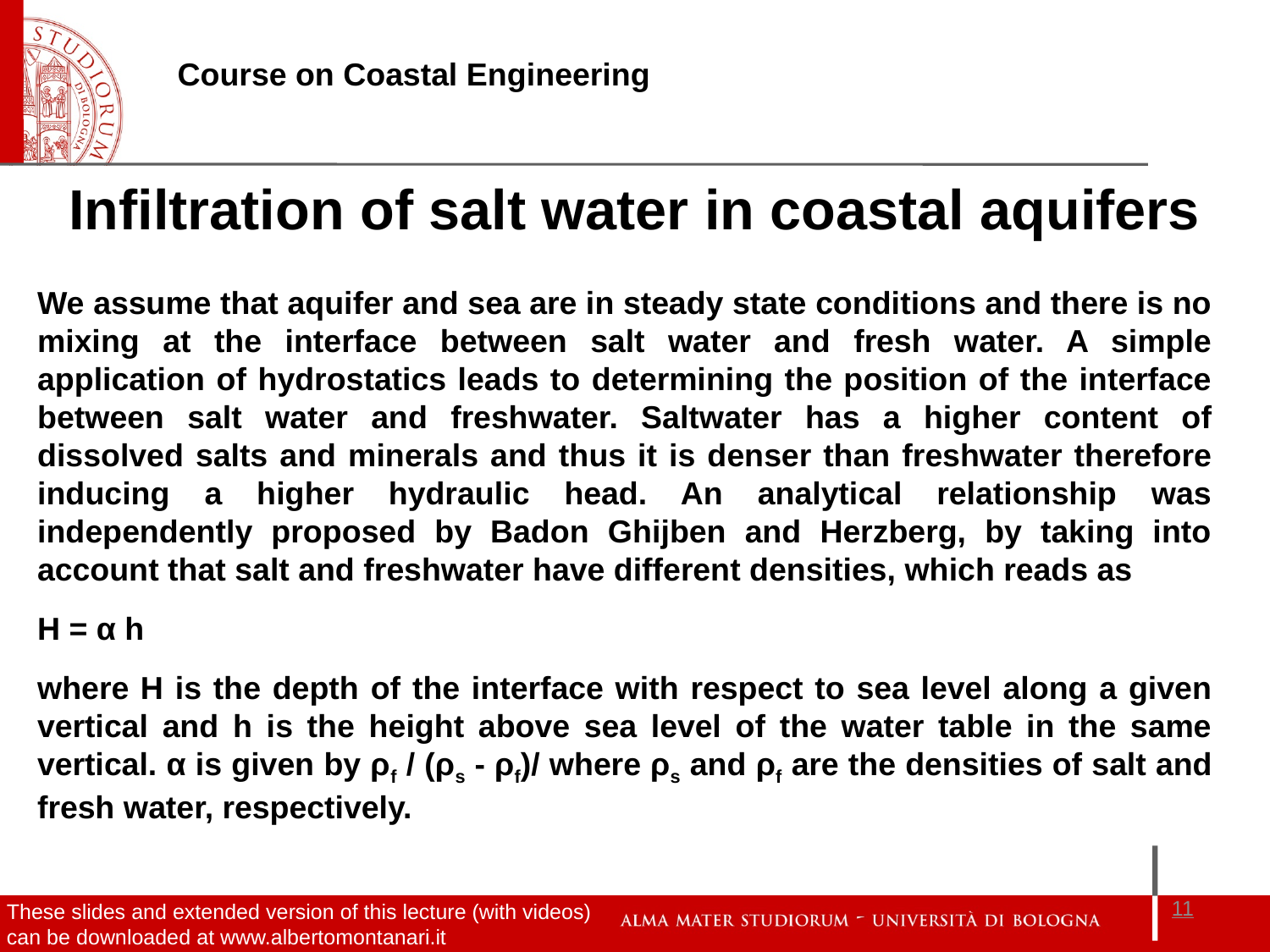

Infiltration of salt water in coastal aquifers
We assume that aquifer and sea are in steady state conditions and there is no mixing at the interface between salt water and fresh water. A simple application of hydrostatics leads to determining the position of the interface between salt water and freshwater. Saltwater has a higher content of dissolved salts and minerals and thus it is denser than freshwater therefore inducing a higher hydraulic head. An analytical relationship was independently proposed by Badon Ghijben and Herzberg, by taking into account that salt and freshwater have different densities, which reads as
H = α h
where H is the depth of the interface with respect to sea level along a given vertical and h is the height above sea level of the water table in the same vertical. α is given by ρf / (ρs - ρf)/ where ρs and ρf are the densities of salt and fresh water, respectively.
11